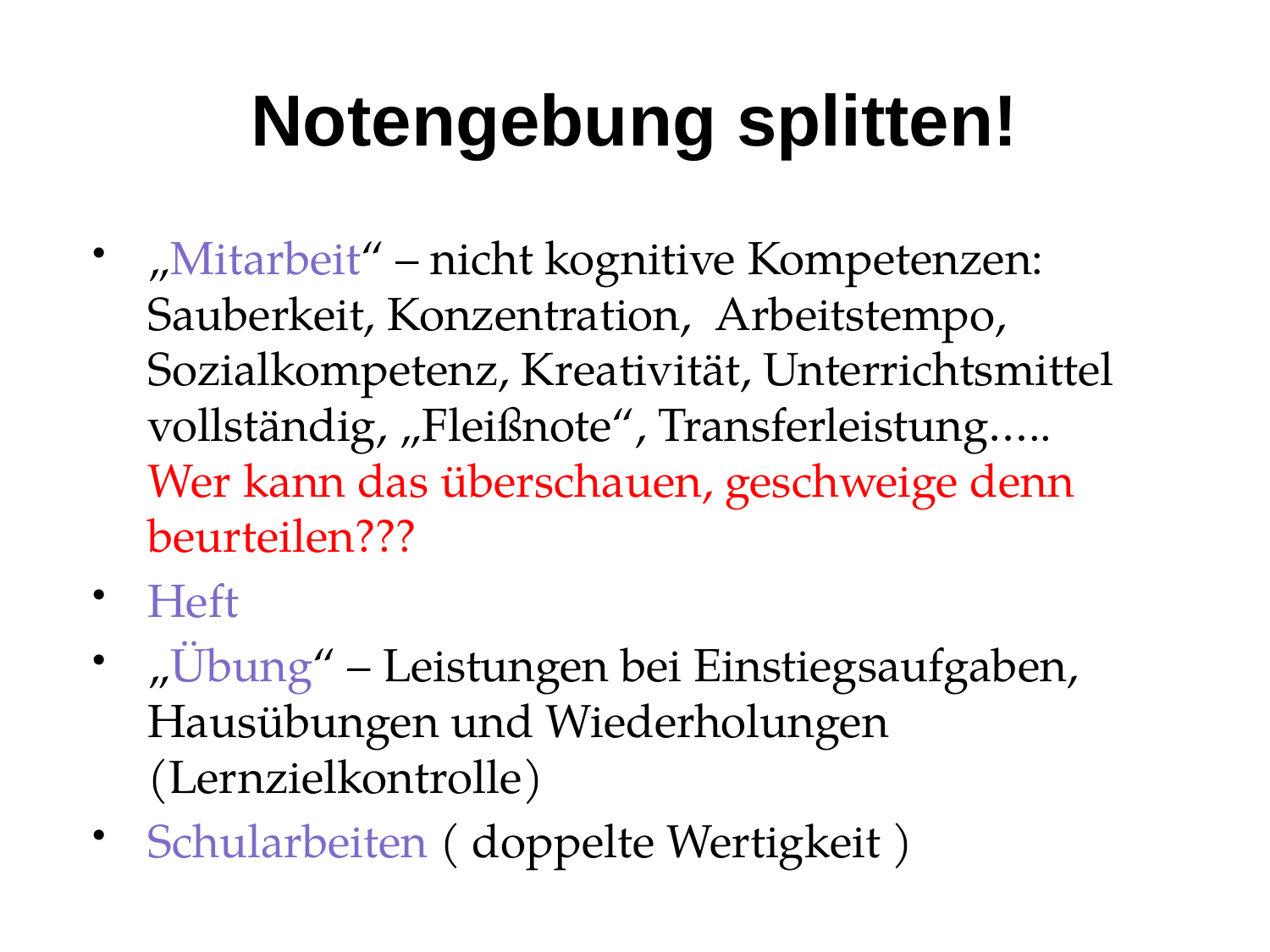

# Notengebung splitten!
„Mitarbeit“ – nicht kognitive Kompetenzen: Sauberkeit, Konzentration,  Arbeitstempo, Sozialkompetenz, Kreativität, Unterrichtsmittel vollständig, „Fleißnote“, Transferleistung…..
Wer kann das überschauen, geschweige denn beurteilen???
Heft
„Übung“ – Leistungen bei Einstiegsaufgaben, Hausübungen und Wiederholungen (Lernzielkontrolle)
Schularbeiten ( doppelte Wertigkeit )